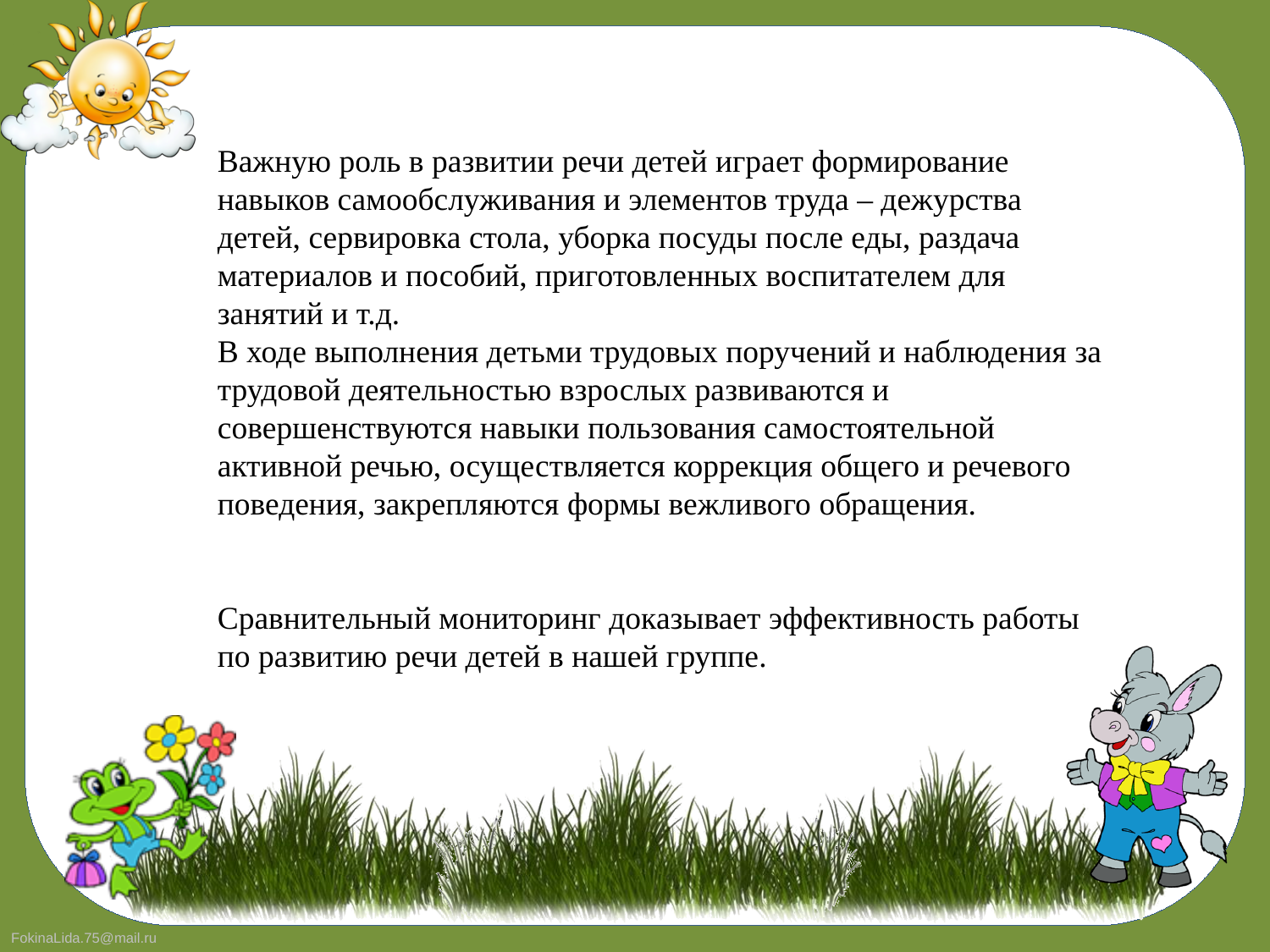

Важную роль в развитии речи детей играет формирование навыков самообслуживания и элементов труда – дежурства детей, сервировка стола, уборка посуды после еды, раздача материалов и пособий, приготовленных воспитателем для занятий и т.д.
В ходе выполнения детьми трудовых поручений и наблюдения за трудовой деятельностью взрослых развиваются и совершенствуются навыки пользования самостоятельной активной речью, осуществляется коррекция общего и речевого поведения, закрепляются формы вежливого обращения.

Сравнительный мониторинг доказывает эффективность работы по развитию речи детей в нашей группе.